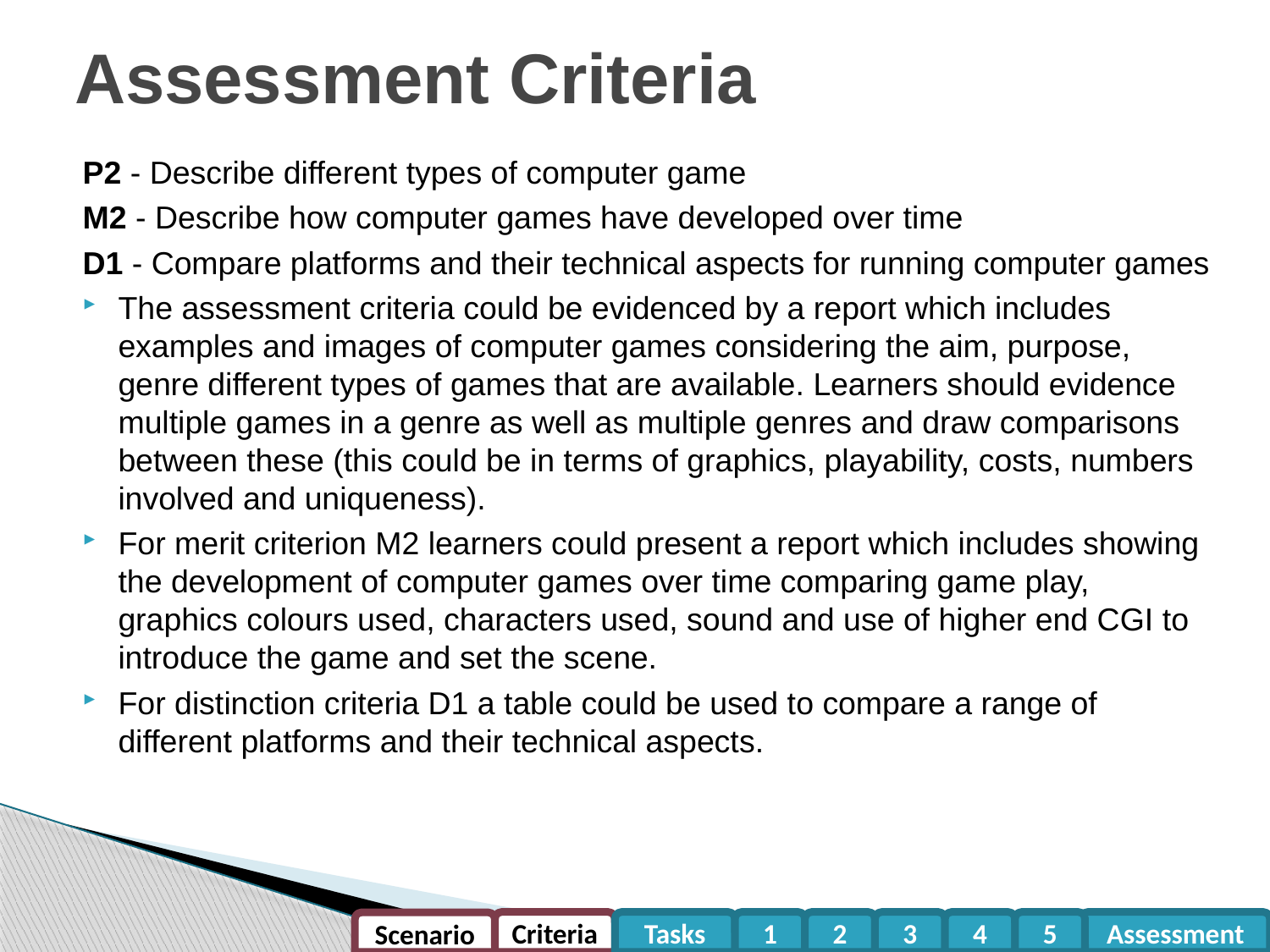

# Assessment Criteria
P2 - Describe different types of computer game
M2 - Describe how computer games have developed over time
D1 - Compare platforms and their technical aspects for running computer games
The assessment criteria could be evidenced by a report which includes examples and images of computer games considering the aim, purpose, genre different types of games that are available. Learners should evidence multiple games in a genre as well as multiple genres and draw comparisons between these (this could be in terms of graphics, playability, costs, numbers involved and uniqueness).
For merit criterion M2 learners could present a report which includes showing the development of computer games over time comparing game play, graphics colours used, characters used, sound and use of higher end CGI to introduce the game and set the scene.
For distinction criteria D1 a table could be used to compare a range of different platforms and their technical aspects.
Criteria
Tasks
1
2
3
4
5
Assessment
Scenario